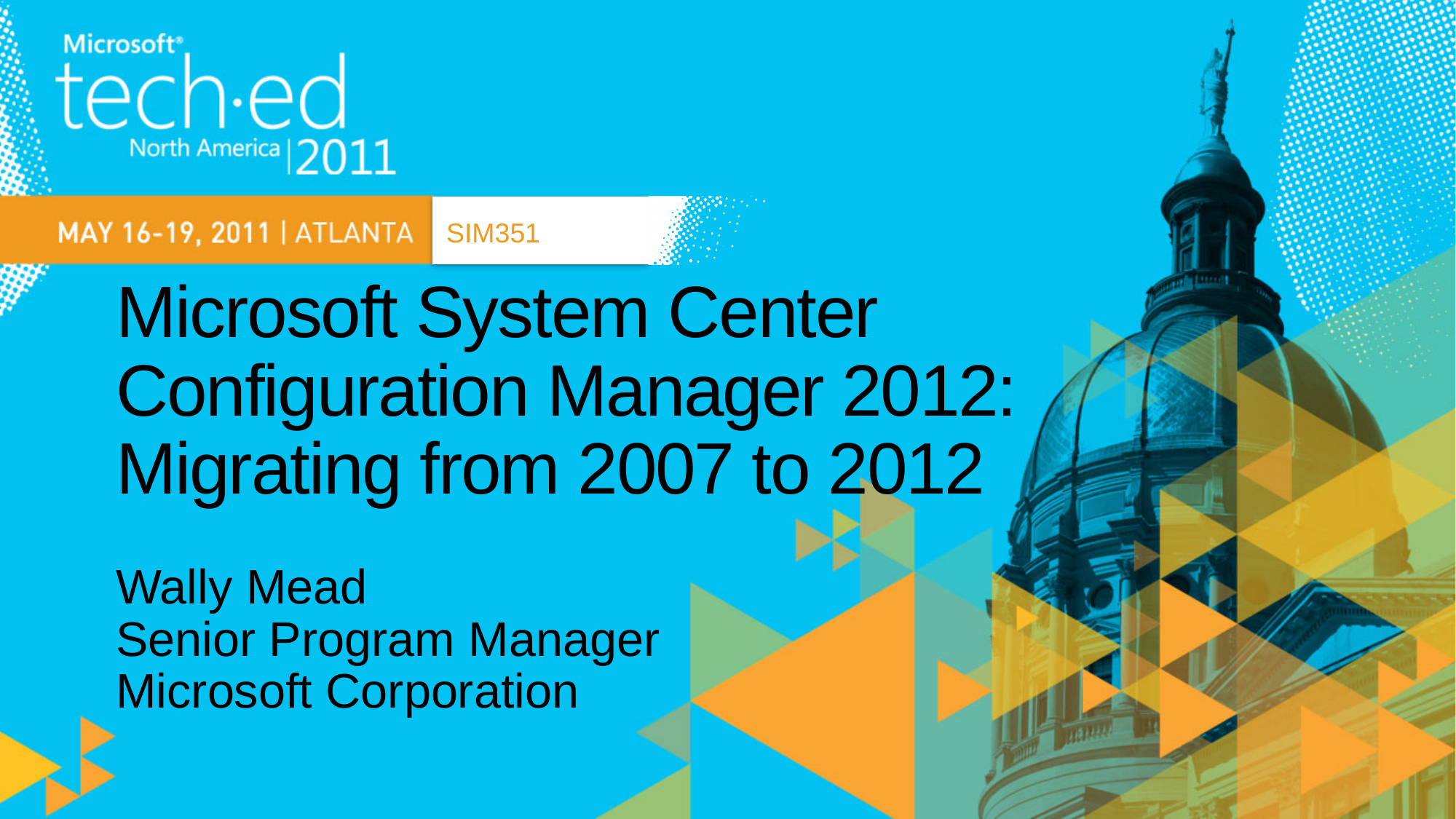

SIM351
# Microsoft System Center Configuration Manager 2012: Migrating from 2007 to 2012
Wally Mead
Senior Program Manager
Microsoft Corporation